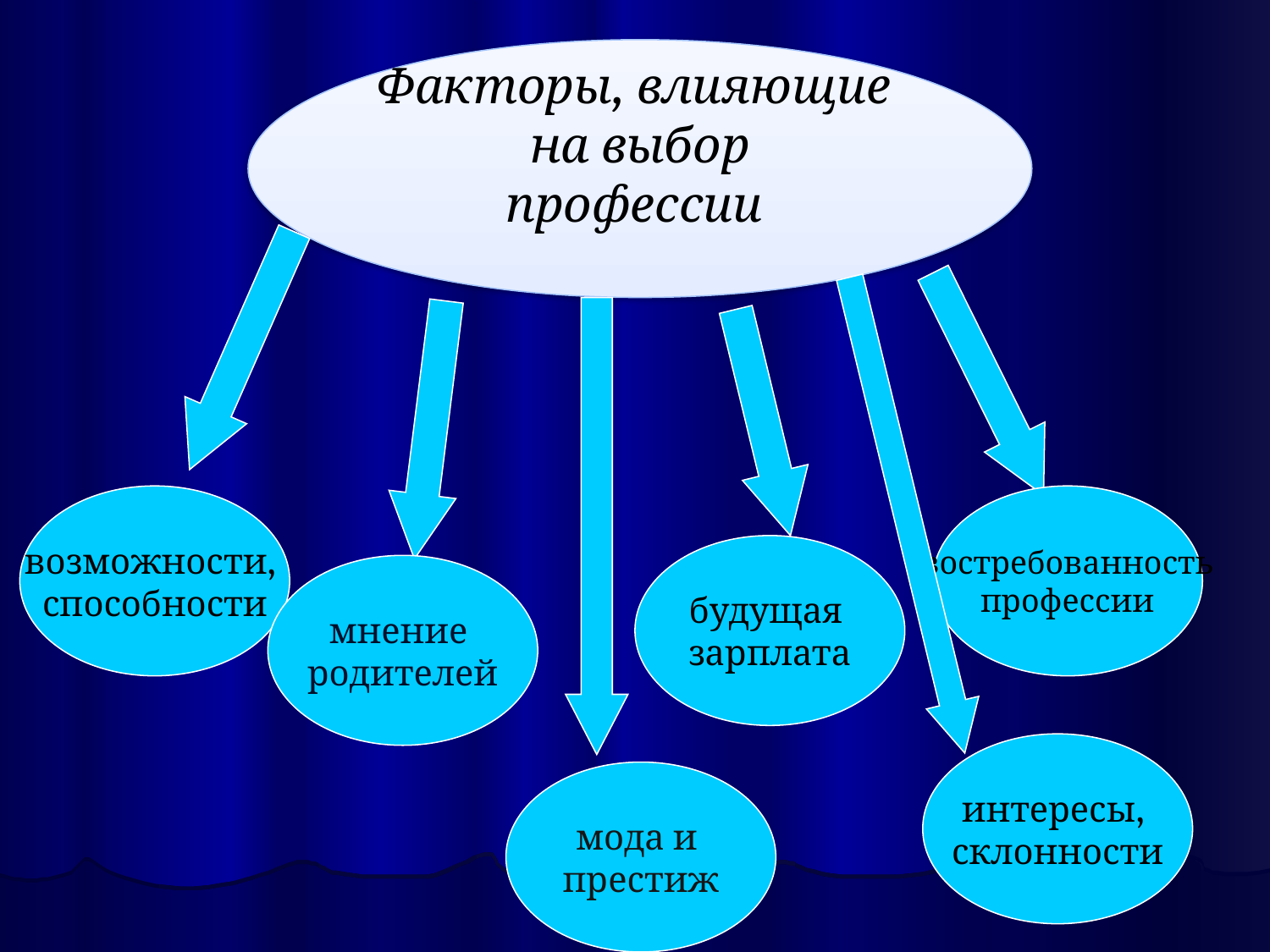

Факторы, влияющие
на выбор
профессии

возможности,
способности
востребованность
профессии
будущая
зарплата
мнение
родителей
интересы,
склонности
мода и
престиж